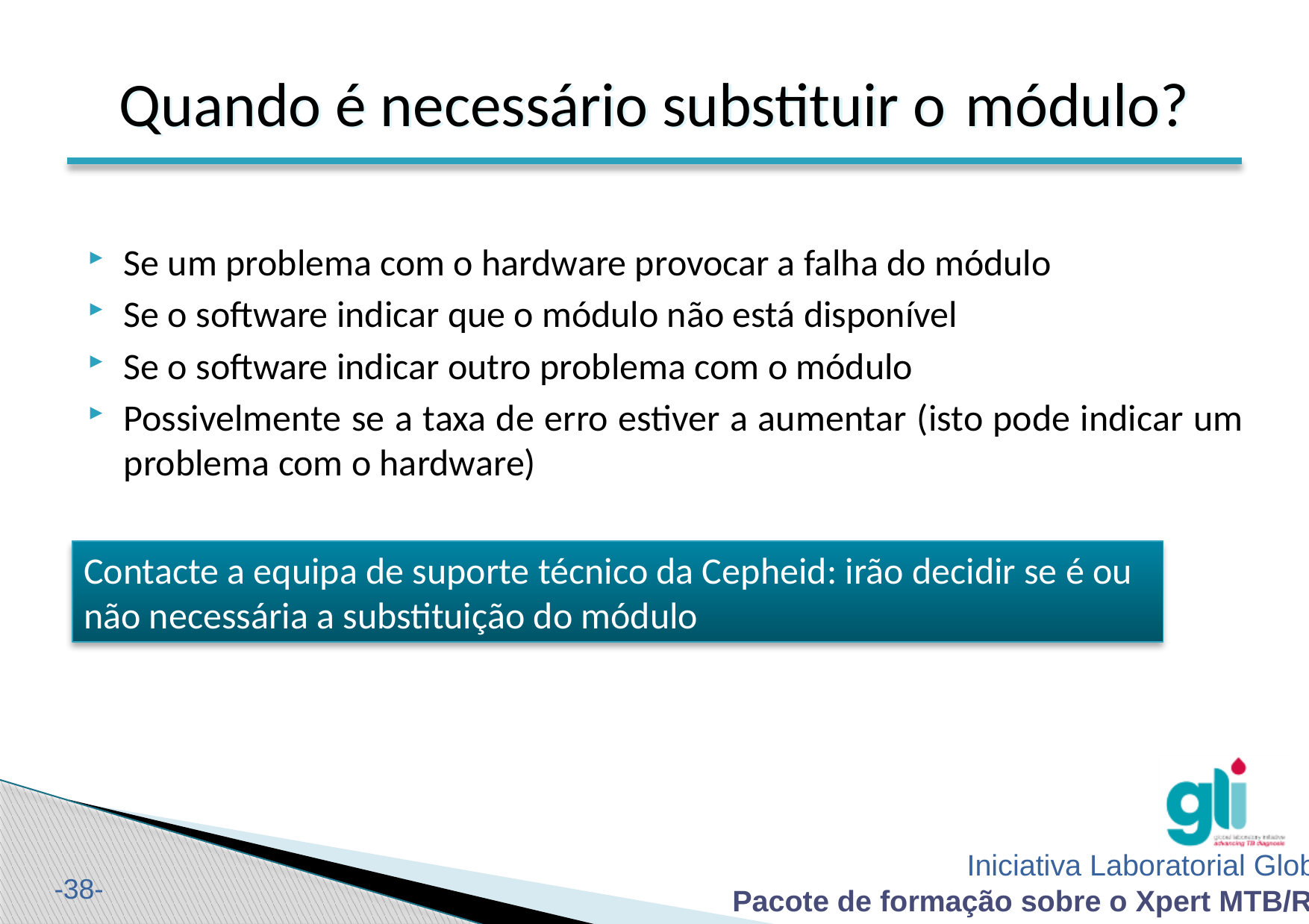

# Quando é necessário substituir o módulo?
Se um problema com o hardware provocar a falha do módulo
Se o software indicar que o módulo não está disponível
Se o software indicar outro problema com o módulo
Possivelmente se a taxa de erro estiver a aumentar (isto pode indicar um problema com o hardware)

Contacte a equipa de suporte técnico da Cepheid: irão decidir se é ou não necessária a substituição do módulo